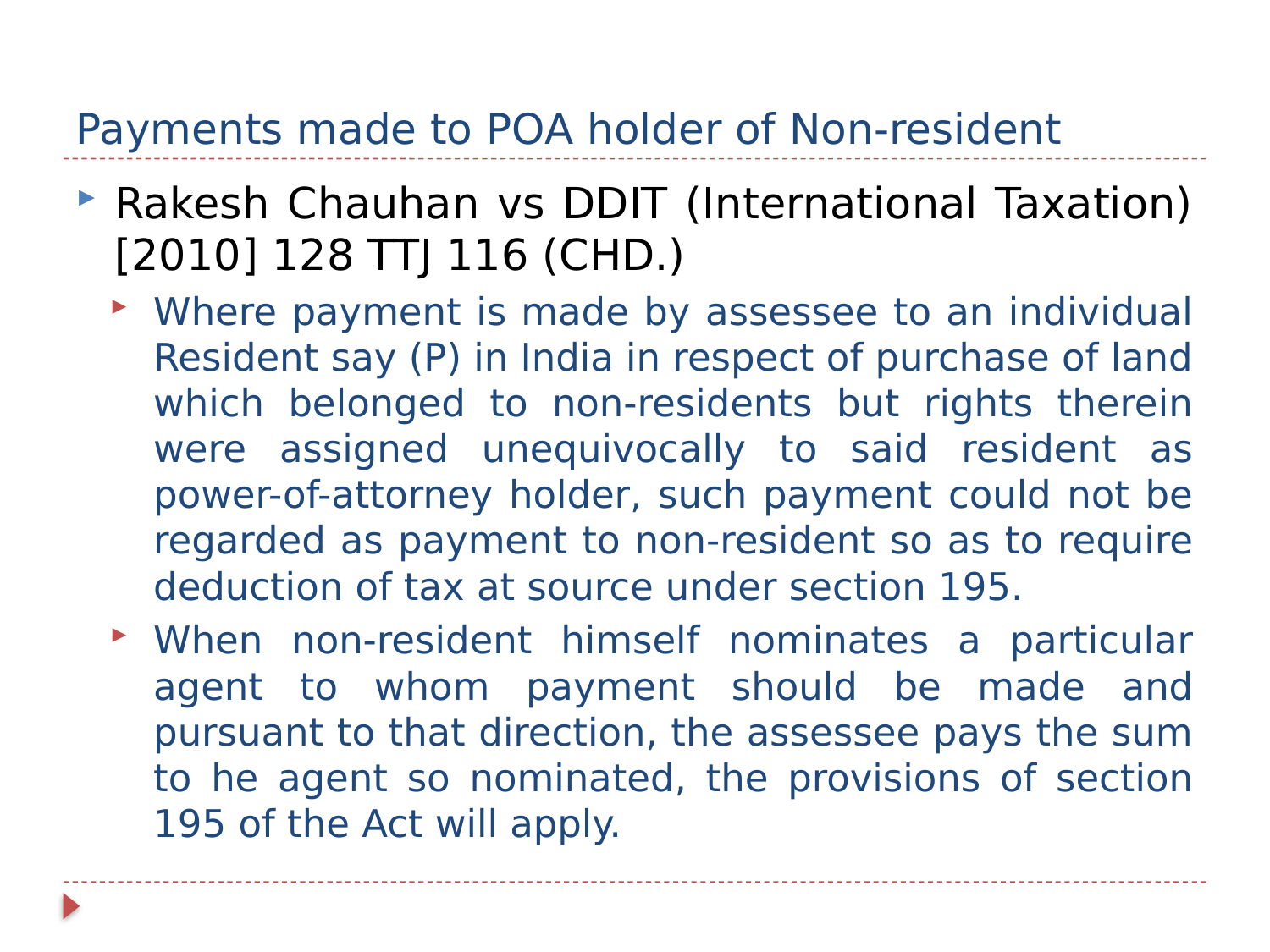

# Payments made to POA holder of Non-resident
Rakesh Chauhan vs DDIT (International Taxation) [2010] 128 TTJ 116 (CHD.)
Where payment is made by assessee to an individual Resident say (P) in India in respect of purchase of land which belonged to non-residents but rights therein were assigned unequivocally to said resident as power-of-attorney holder, such payment could not be regarded as payment to non-resident so as to require deduction of tax at source under section 195.
When non-resident himself nominates a particular agent to whom payment should be made and pursuant to that direction, the assessee pays the sum to he agent so nominated, the provisions of section 195 of the Act will apply.